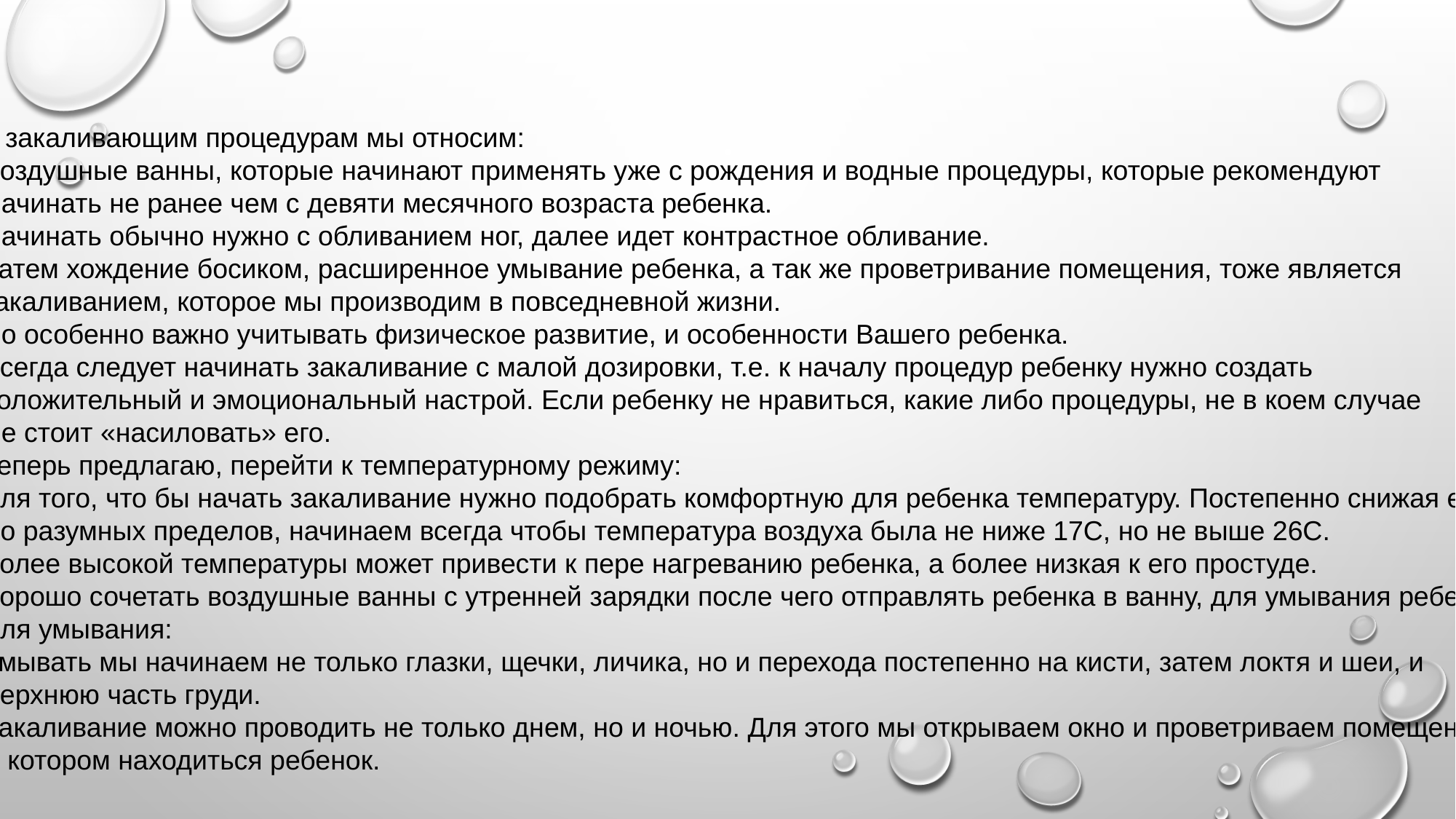

К закаливающим процедурам мы относим:
Воздушные ванны, которые начинают применять уже с рождения и водные процедуры, которые рекомендуют
Начинать не ранее чем с девяти месячного возраста ребенка.
Начинать обычно нужно с обливанием ног, далее идет контрастное обливание.
Затем хождение босиком, расширенное умывание ребенка, а так же проветривание помещения, тоже является
закаливанием, которое мы производим в повседневной жизни.
Но особенно важно учитывать физическое развитие, и особенности Вашего ребенка.
Всегда следует начинать закаливание с малой дозировки, т.е. к началу процедур ребенку нужно создать
положительный и эмоциональный настрой. Если ребенку не нравиться, какие либо процедуры, не в коем случае
Не стоит «насиловать» его.
Теперь предлагаю, перейти к температурному режиму:
Для того, что бы начать закаливание нужно подобрать комфортную для ребенка температуру. Постепенно снижая ее
До разумных пределов, начинаем всегда чтобы температура воздуха была не ниже 17С, но не выше 26С.
Более высокой температуры может привести к пере нагреванию ребенка, а более низкая к его простуде.
Хорошо сочетать воздушные ванны с утренней зарядки после чего отправлять ребенка в ванну, для умывания ребенка.
Для умывания:
Умывать мы начинаем не только глазки, щечки, личика, но и перехода постепенно на кисти, затем локтя и шеи, и
Верхнюю часть груди.
Закаливание можно проводить не только днем, но и ночью. Для этого мы открываем окно и проветриваем помещение
В котором находиться ребенок.